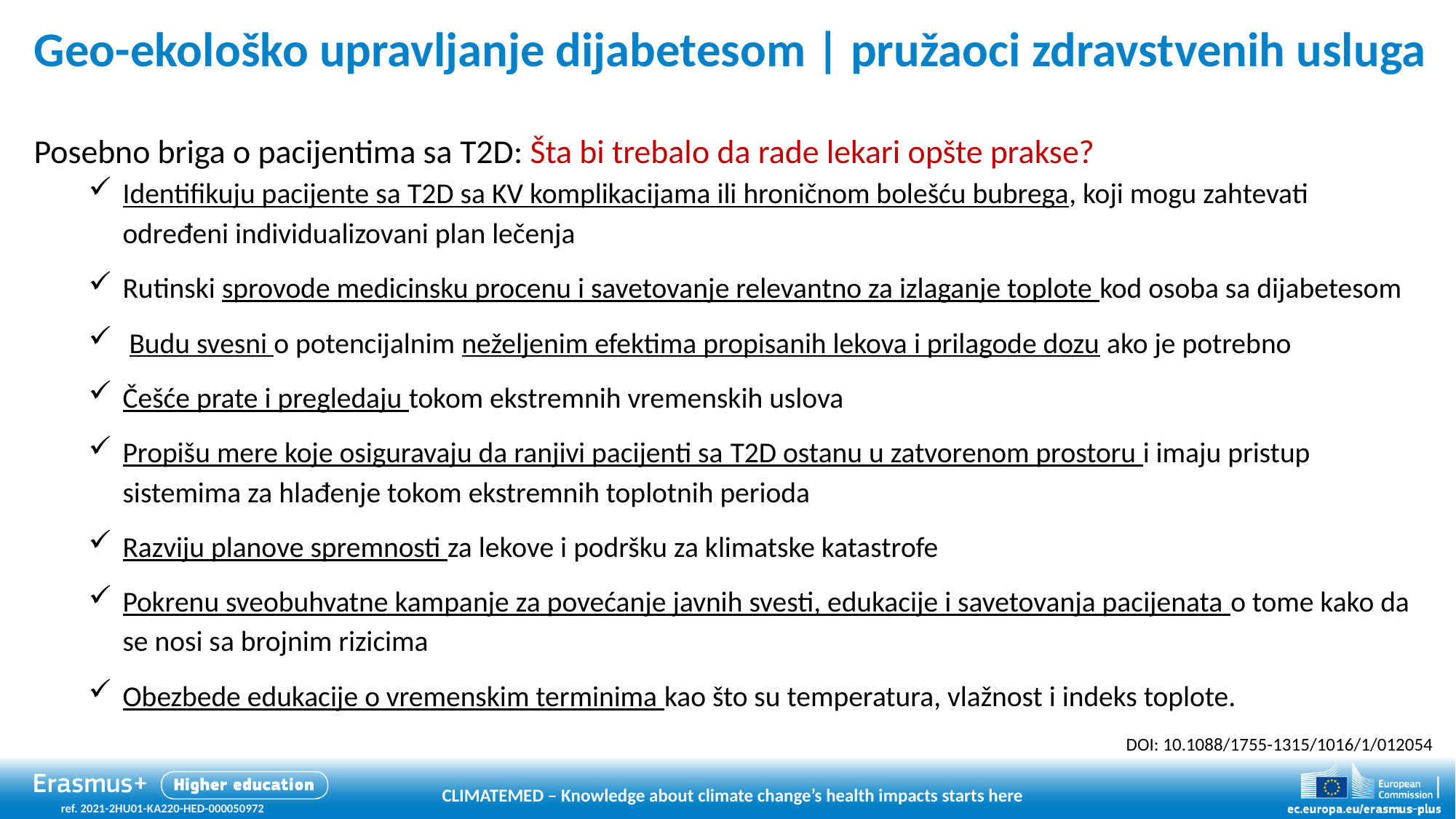

# Geo-ekološko upravljanje dijabetesom | pružaoci zdravstvenih usluga

Posebno briga o pacijentima sa T2D: Šta bi trebalo da rade lekari opšte prakse?
Identifikuju pacijente sa T2D sa KV komplikacijama ili hroničnom bolešću bubrega, koji mogu zahtevati određeni individualizovani plan lečenja
Rutinski sprovode medicinsku procenu i savetovanje relevantno za izlaganje toplote kod osoba sa dijabetesom
 Budu svesni o potencijalnim neželjenim efektima propisanih lekova i prilagode dozu ako je potrebno
Češće prate i pregledaju tokom ekstremnih vremenskih uslova
Propišu mere koje osiguravaju da ranjivi pacijenti sa T2D ostanu u zatvorenom prostoru i imaju pristup sistemima za hlađenje tokom ekstremnih toplotnih perioda
Razviju planove spremnosti za lekove i podršku za klimatske katastrofe
Pokrenu sveobuhvatne kampanje za povećanje javnih svesti, edukacije i savetovanja pacijenata o tome kako da se nosi sa brojnim rizicima
Obezbede edukacije o vremenskim terminima kao što su temperatura, vlažnost i indeks toplote.
DOI: 10.1088/1755-1315/1016/1/012054